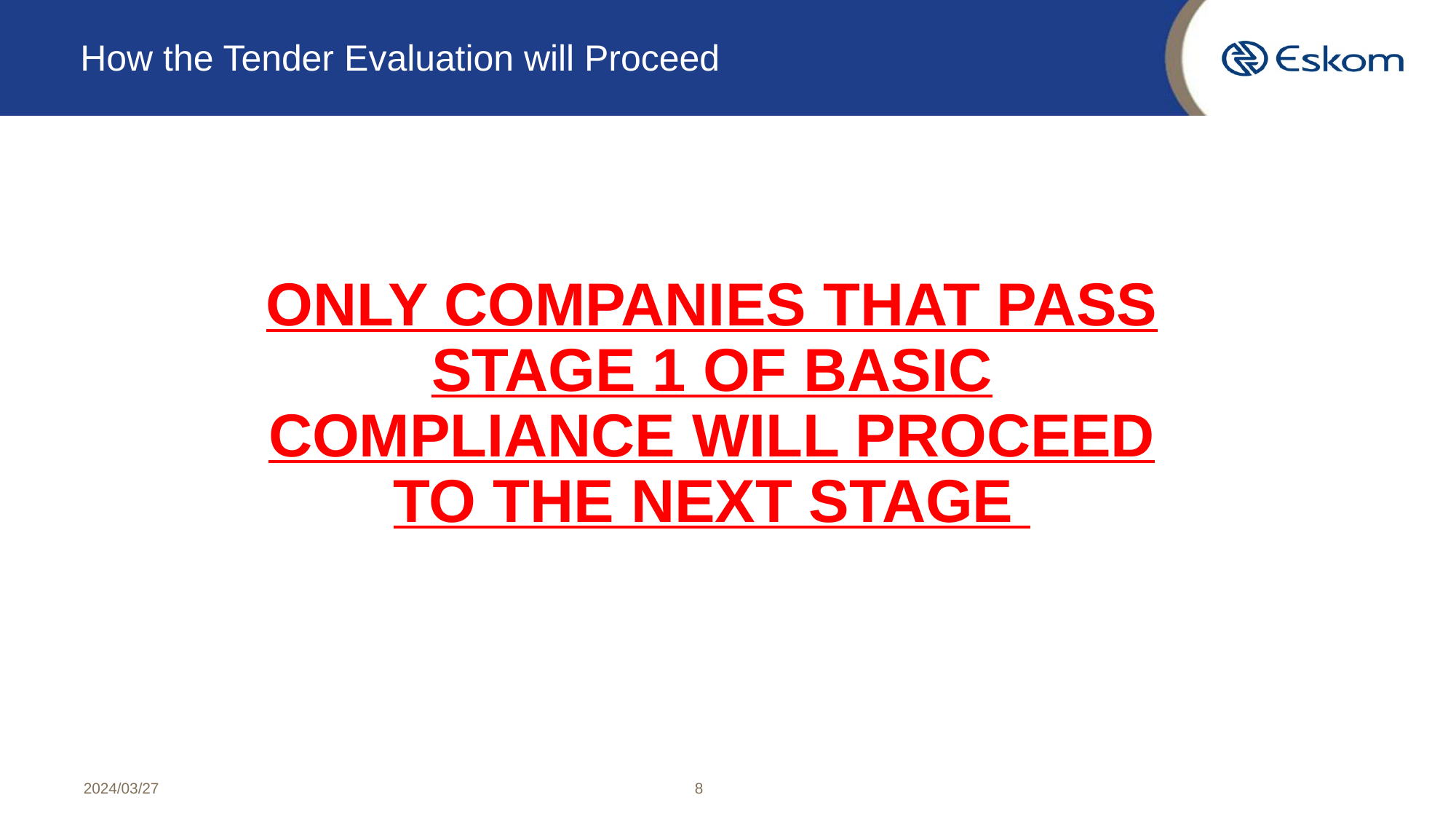

# How the Tender Evaluation will Proceed

ONLY COMPANIES THAT PASS STAGE 1 OF BASIC COMPLIANCE WILL PROCEED TO THE NEXT STAGE
2024/03/27
8